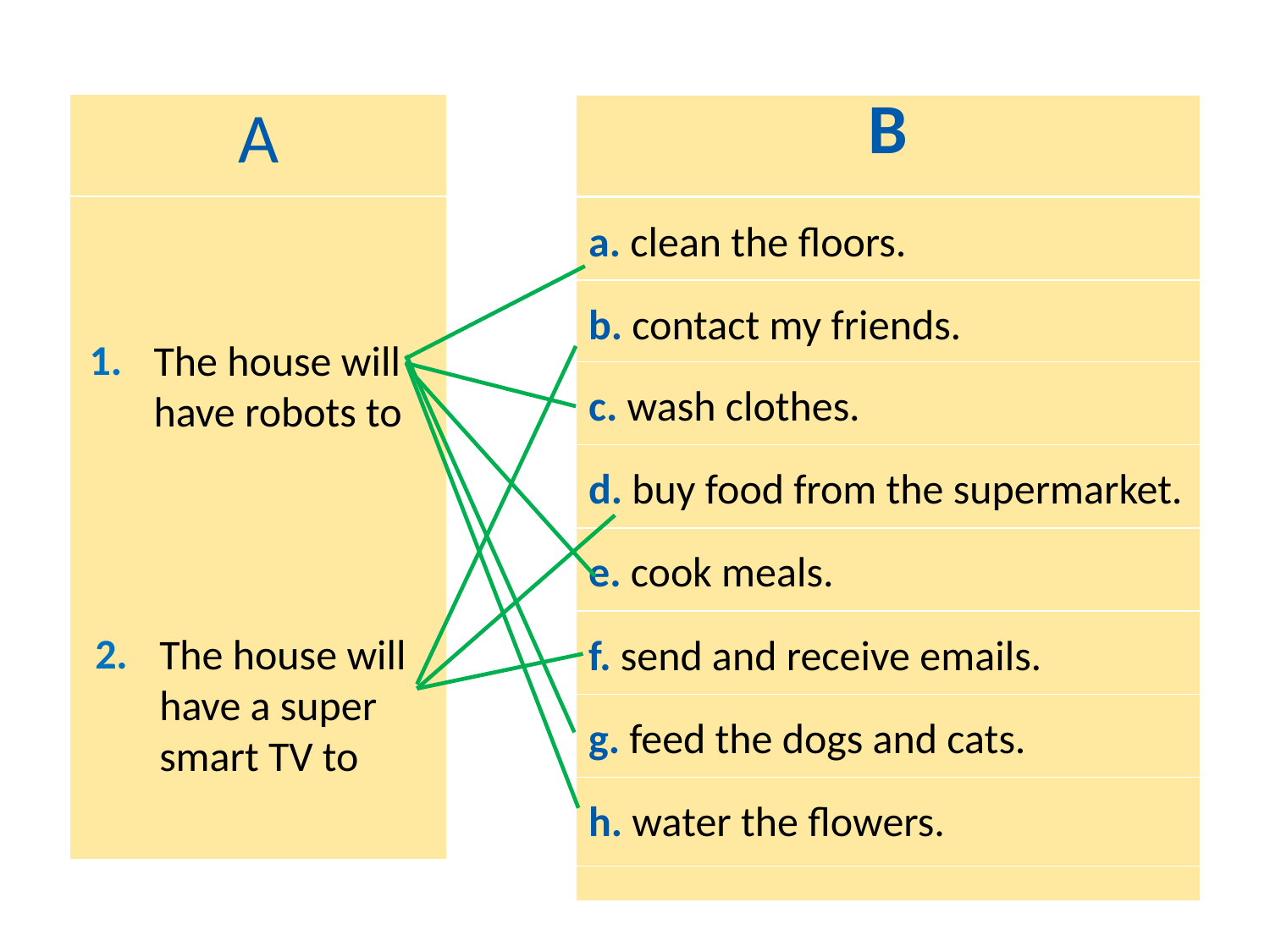

| A |
| --- |
|  |
| B |
| --- |
| a. clean the floors. |
| c. wash clothes. |
| e. cook meals. |
| g. feed the dogs and cats |
| h. water the flowers. |
| b. contact my friends. |
| d. buy food from the supermarket. |
|  |
| B |
| --- |
| a. clean the floors. |
| --- |
| b. contact my friends. |
| --- |
1.
The house will have robots to
| c. wash clothes. |
| --- |
| d. buy food from the supermarket. |
| --- |
| e. cook meals. |
| --- |
| f. send and receive emails. |
| --- |
2.
The house will have a super smart TV to
| g. feed the dogs and cats. |
| --- |
| h. water the flowers. |
| --- |